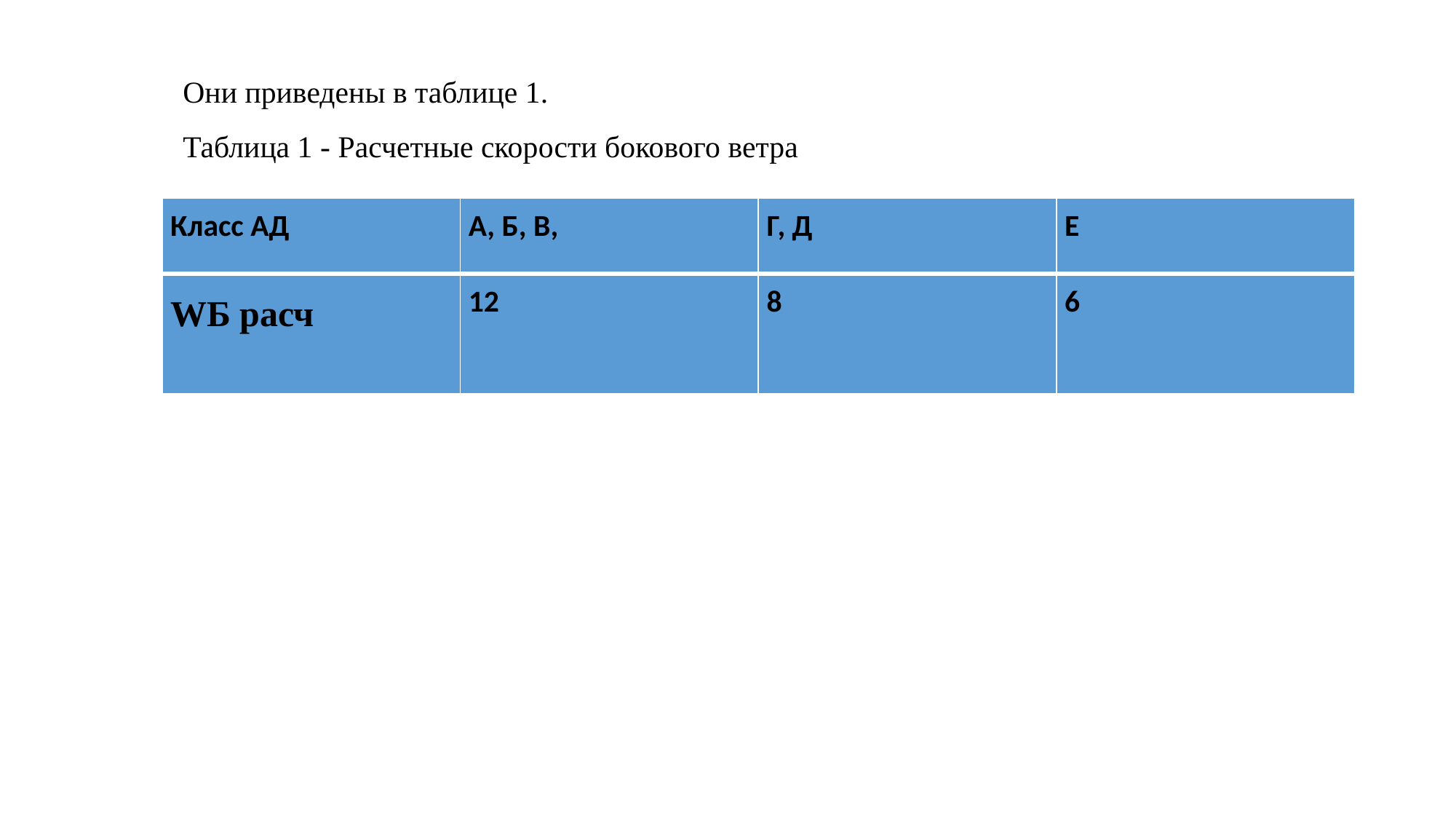

Они приведены в таблице 1.
Таблица 1 - Расчетные скорости бокового ветра

| Класс АД | А, Б, В, | Г, Д | Е |
| --- | --- | --- | --- |
| WБ расч | 12 | 8 | 6 |